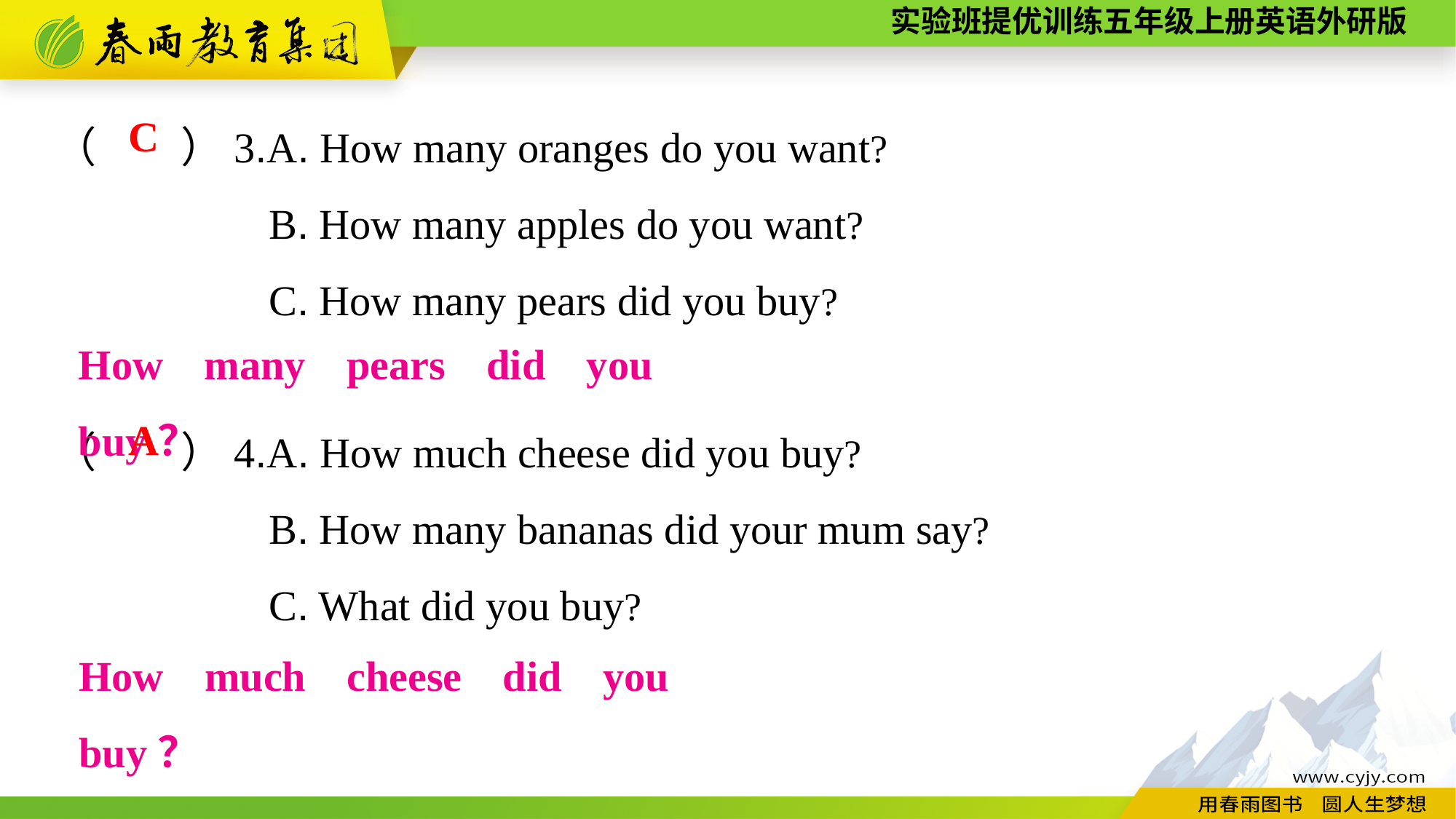

（　　）3.A. How many oranges do you want?
B. How many apples do you want?
C. How many pears did you buy?

（　　）4.A. How much cheese did you buy?
B. How many bananas did your mum say?
C. What did you buy?
C
How many pears did you buy？
A
How much cheese did you buy？